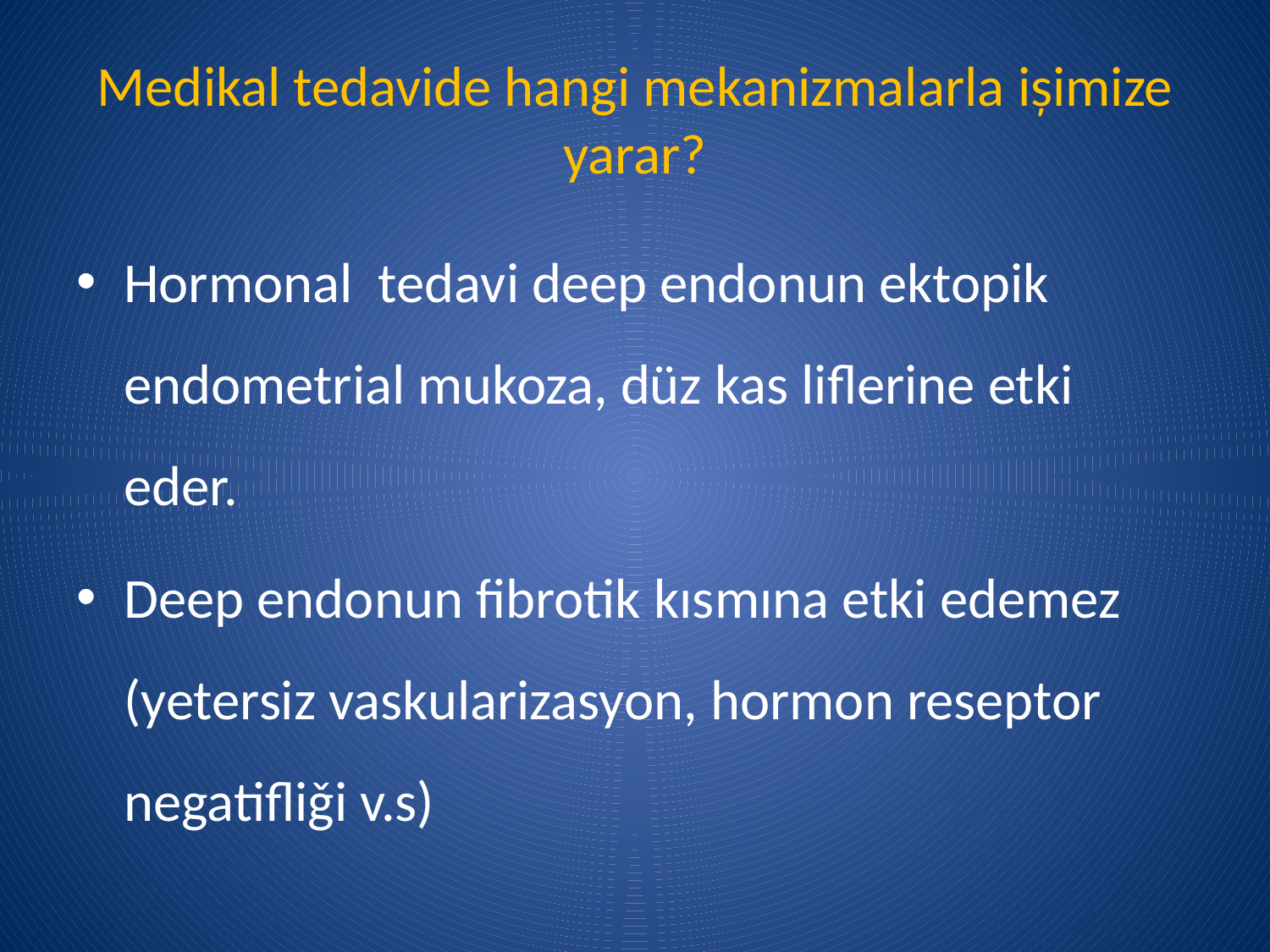

# Medikal tedavide hangi mekanizmalarla ișimize yarar?
Hormonal  tedavi deep endonun ektopik endometrial mukoza, düz kas liflerine etki eder.
Deep endonun fibrotik kısmına etki edemez  (yetersiz vaskularizasyon, hormon reseptor negatifliǧi v.s)